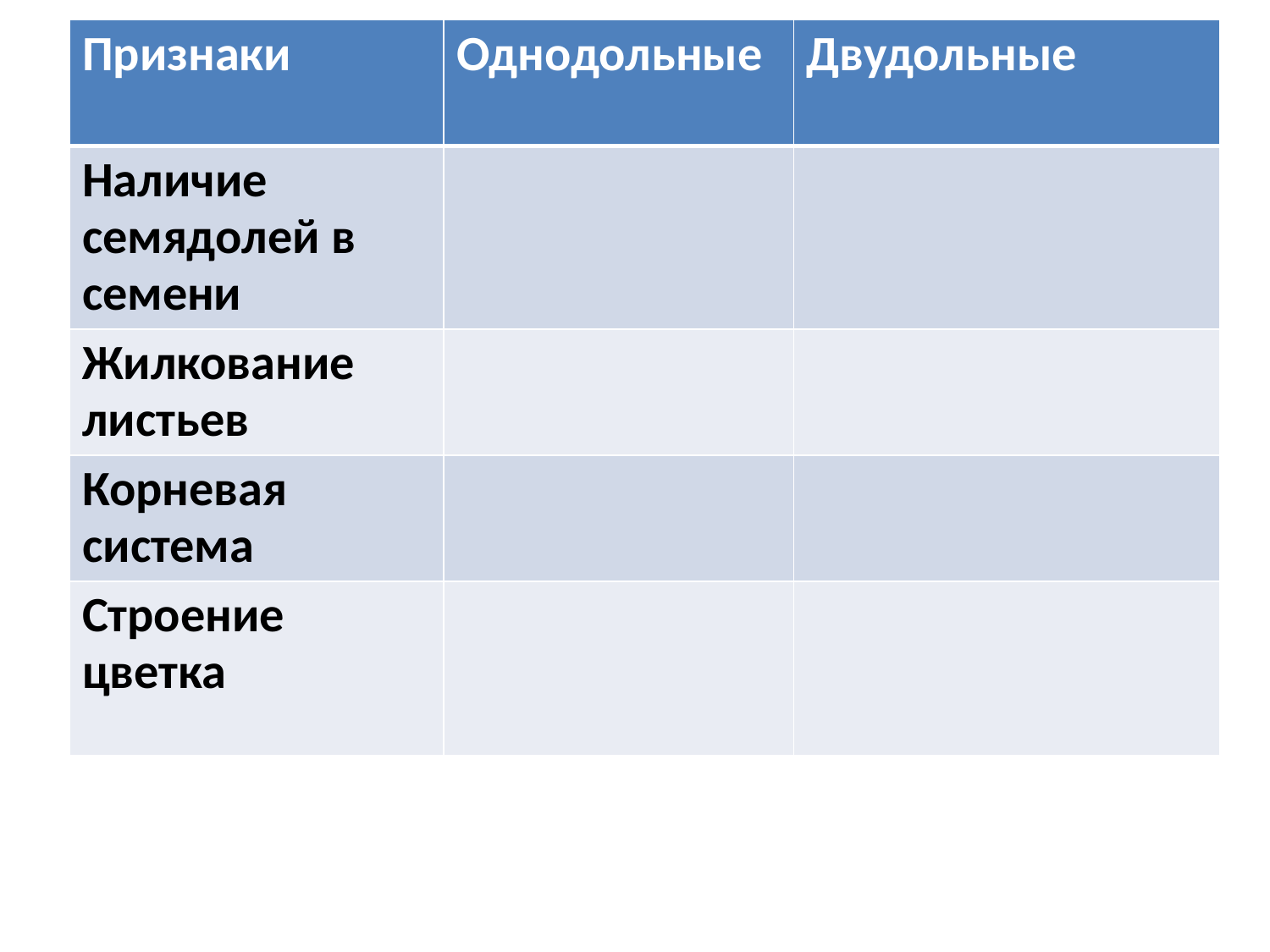

| Признаки | Однодольные | Двудольные |
| --- | --- | --- |
| Наличие семядолей в семени |  |  |
| Жилкование листьев |  |  |
| Корневая система |  |  |
| Строение цветка |  |  |